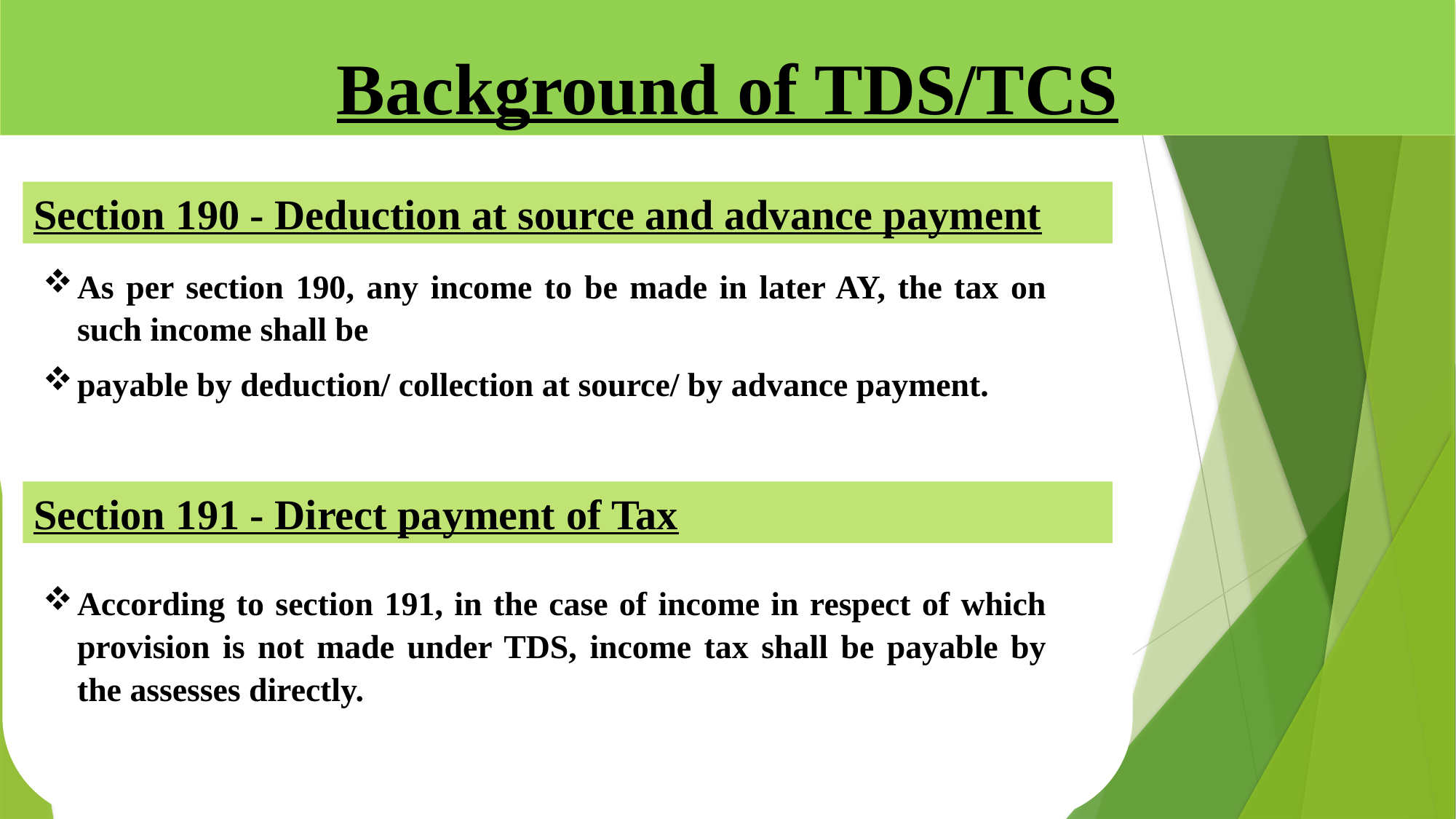

# Background of TDS/TCS
Section 190 - Deduction at source and advance payment
As per section 190, any income to be made in later AY, the tax on such income shall be
payable by deduction/ collection at source/ by advance payment.

According to section 191, in the case of income in respect of which provision is not made under TDS, income tax shall be payable by the assesses directly.

Section 191 - Direct payment of Tax